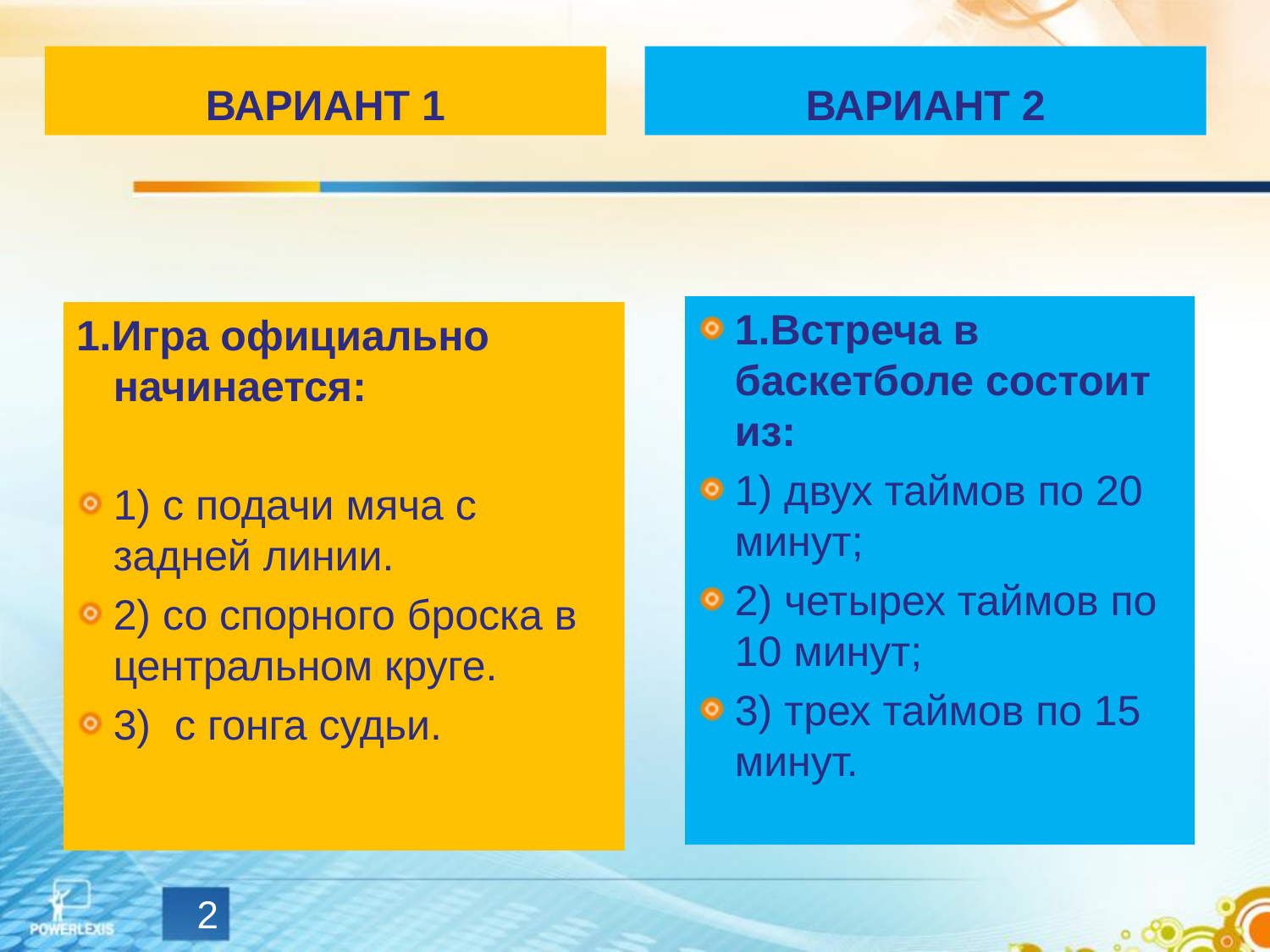

ВАРИАНТ 1
ВАРИАНТ 2
1.Встреча в баскетболе состоит из:
1) двух таймов по 20 минут;
2) четырех таймов по 10 минут;
3) трех таймов по 15 минут.

1.Игра официально начинается:

1) с подачи мяча с задней линии.
2) со спорного броска в центральном круге.
3)  с гонга судьи.
2